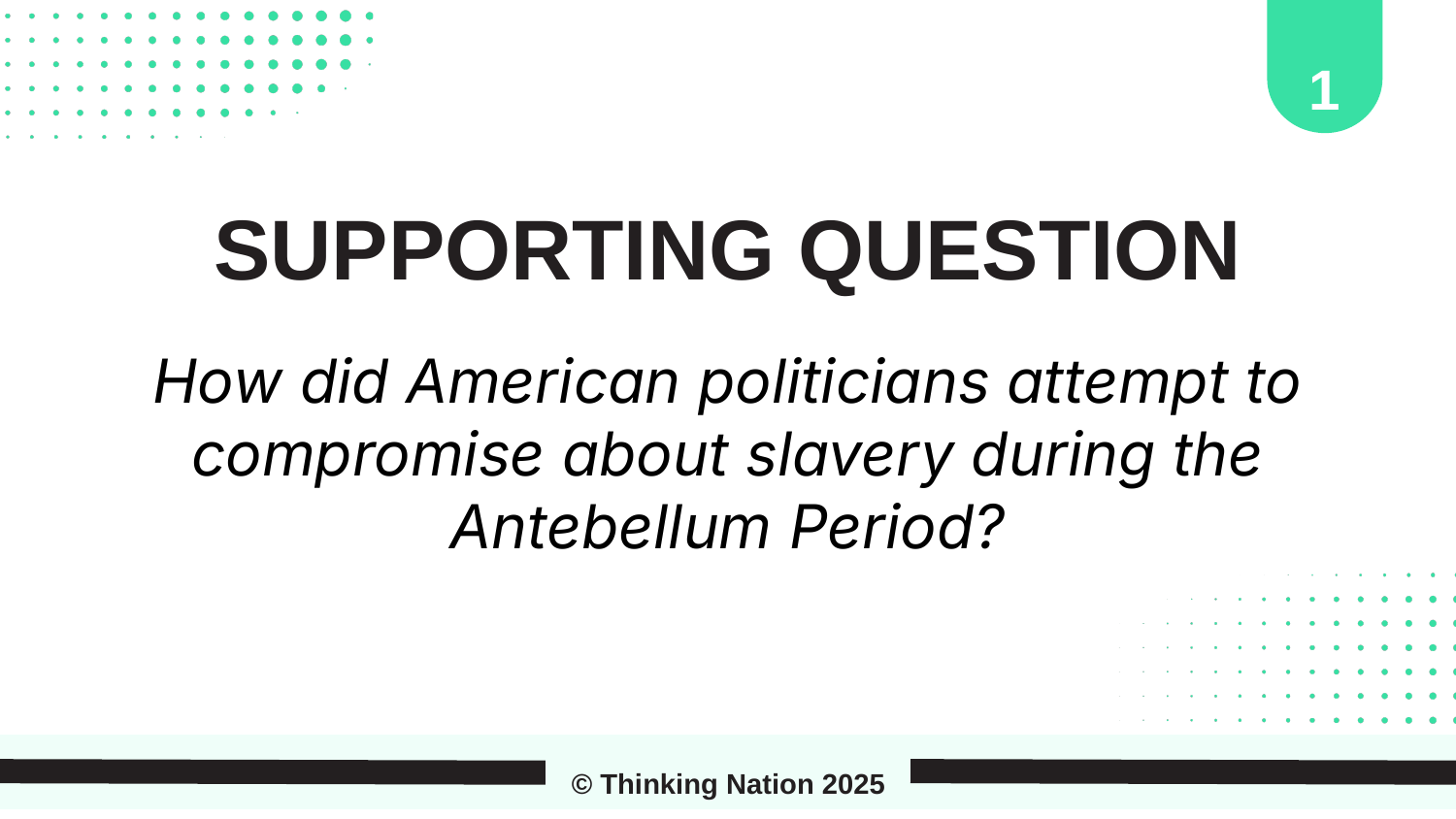

1
SUPPORTING QUESTION
How did American politicians attempt to compromise about slavery during the Antebellum Period?

© Thinking Nation 2025